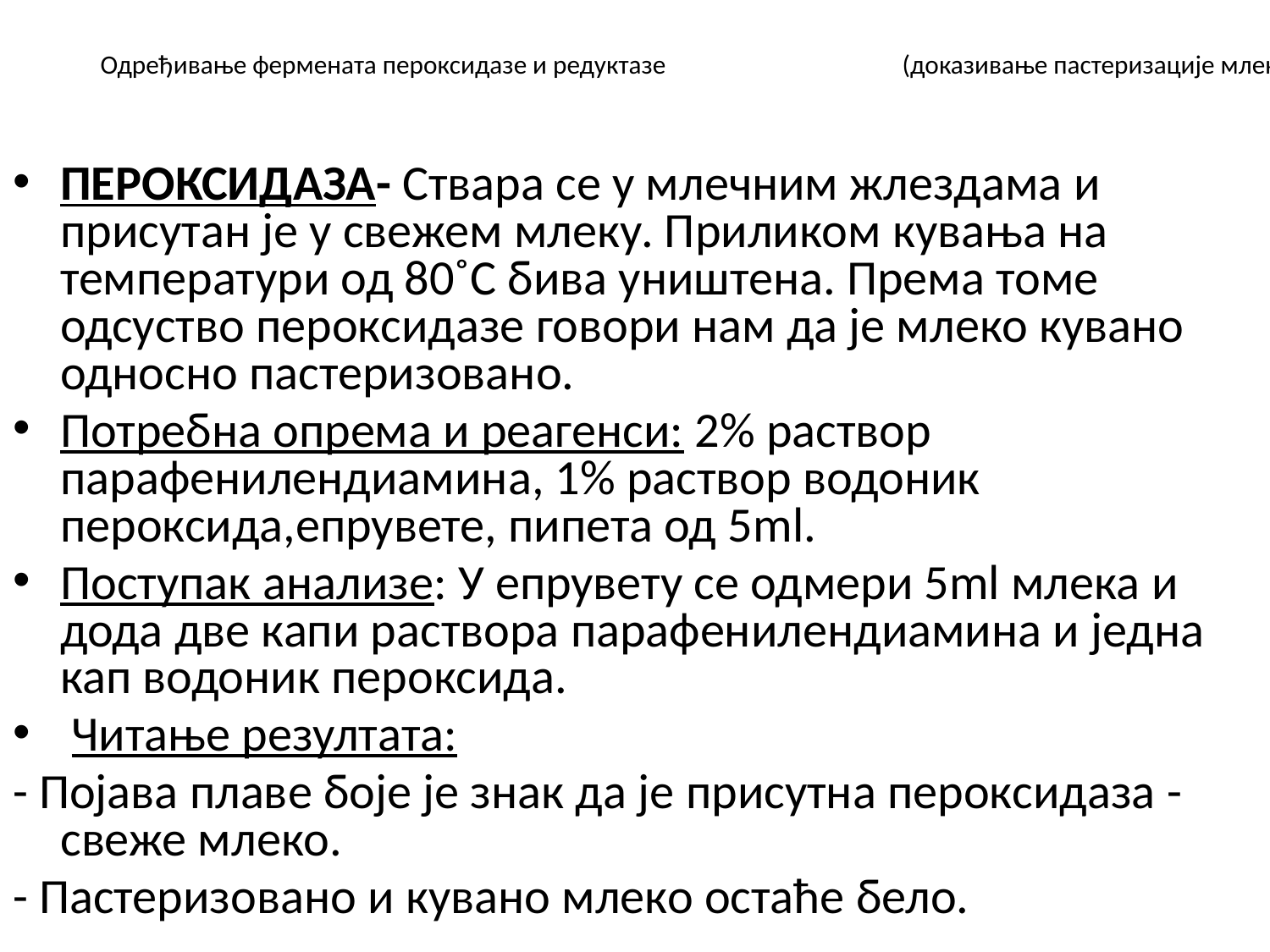

# Одређивање фермената пероксидазе и редуктазе                                        (доказивање пастеризације млека)
ПЕРОКСИДАЗА- Ствара се у млечним жлездама и присутан је у свежем млеку. Приликом кувања на температури од 80˚C бива уништена. Према томе одсуство пероксидазе говори нам да је млеко кувано односно пастеризовано.
Потребна опрема и реагенси: 2% раствор парафенилендиамина, 1% раствор водоник пероксида,епрувете, пипета од 5ml.
Поступак анализе: У епрувету се одмери 5ml млека и дода две капи раствора парафенилендиамина и једна кап водоник пероксида.
 Читање резултата:
- Појава плаве боје је знак да је присутна пероксидаза -свеже млеко.
- Пастеризовано и кувано млеко остаће бело.